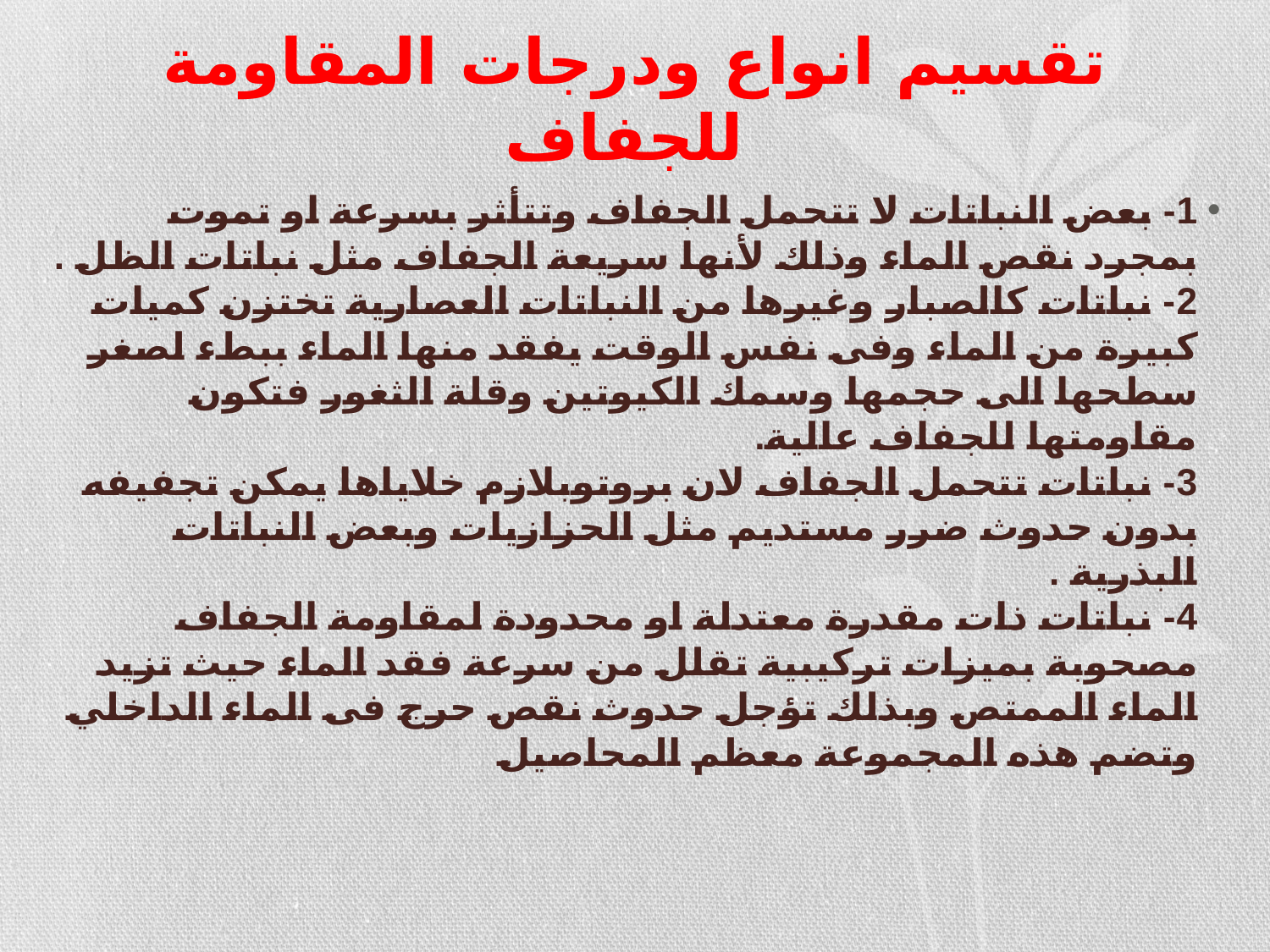

# تقسيم انواع ودرجات المقاومة للجفاف
1- بعض النباتات لا تتحمل الجفاف وتتأثر بسرعة او تموت بمجرد نقص الماء وذلك لأنها سريعة الجفاف مثل نباتات الظل .
2- نباتات كالصبار وغيرها من النباتات العصارية تختزن كميات كبيرة من الماء وفى نفس الوقت يفقد منها الماء ببطء لصغر سطحها الى حجمها وسمك الكيوتين وقلة الثغور فتكون مقاومتها للجفاف عالية.
3- نباتات تتحمل الجفاف لان بروتوبلازم خلاياها يمكن تجفيفه بدون حدوث ضرر مستديم مثل الحزازيات وبعض النباتات البذرية .
4- نباتات ذات مقدرة معتدلة او محدودة لمقاومة الجفاف مصحوبة بميزات تركيبية تقلل من سرعة فقد الماء حيث تزيد الماء الممتص وبذلك تؤجل حدوث نقص حرج فى الماء الداخلي وتضم هذه المجموعة معظم المحاصيل